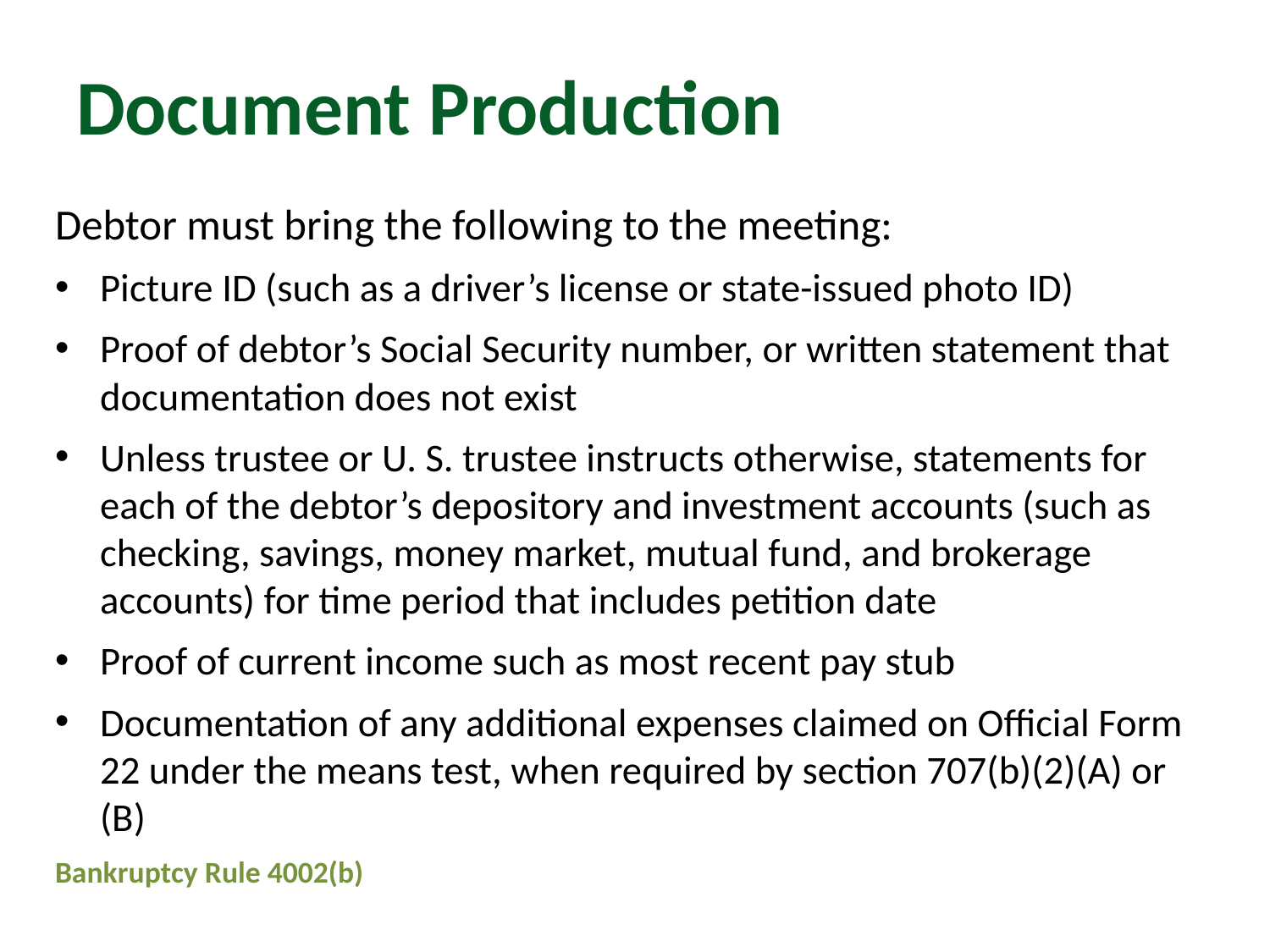

# Document Production
Debtor must bring the following to the meeting:
Picture ID (such as a driver’s license or state-issued photo ID)
Proof of debtor’s Social Security number, or written statement that documentation does not exist
Unless trustee or U. S. trustee instructs otherwise, statements for each of the debtor’s depository and investment accounts (such as checking, savings, money market, mutual fund, and brokerage accounts) for time period that includes petition date
Proof of current income such as most recent pay stub
Documentation of any additional expenses claimed on Official Form 22 under the means test, when required by section 707(b)(2)(A) or (B)
Bankruptcy Rule 4002(b)